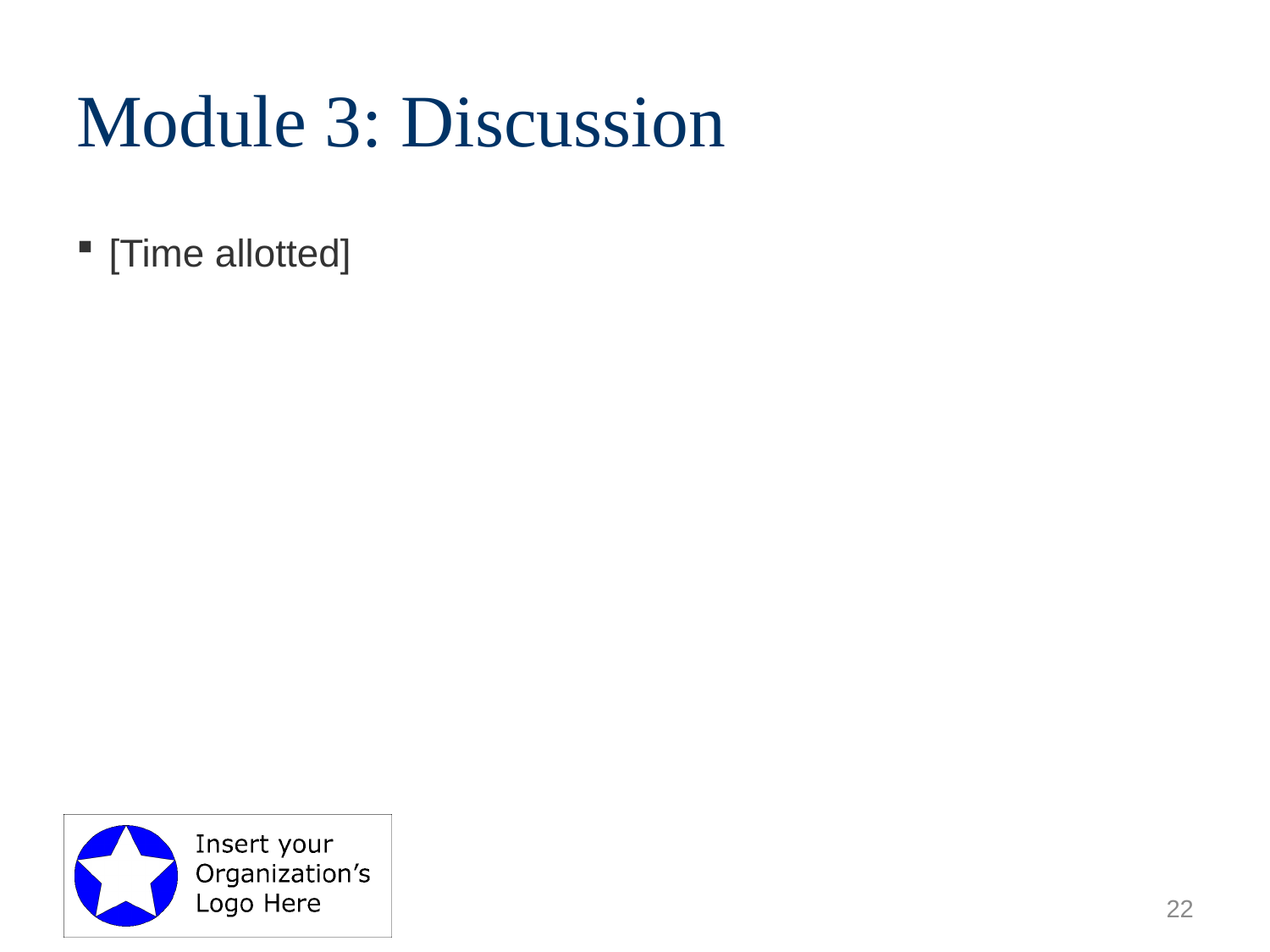

# Module 3: Discussion
[Time allotted]
22